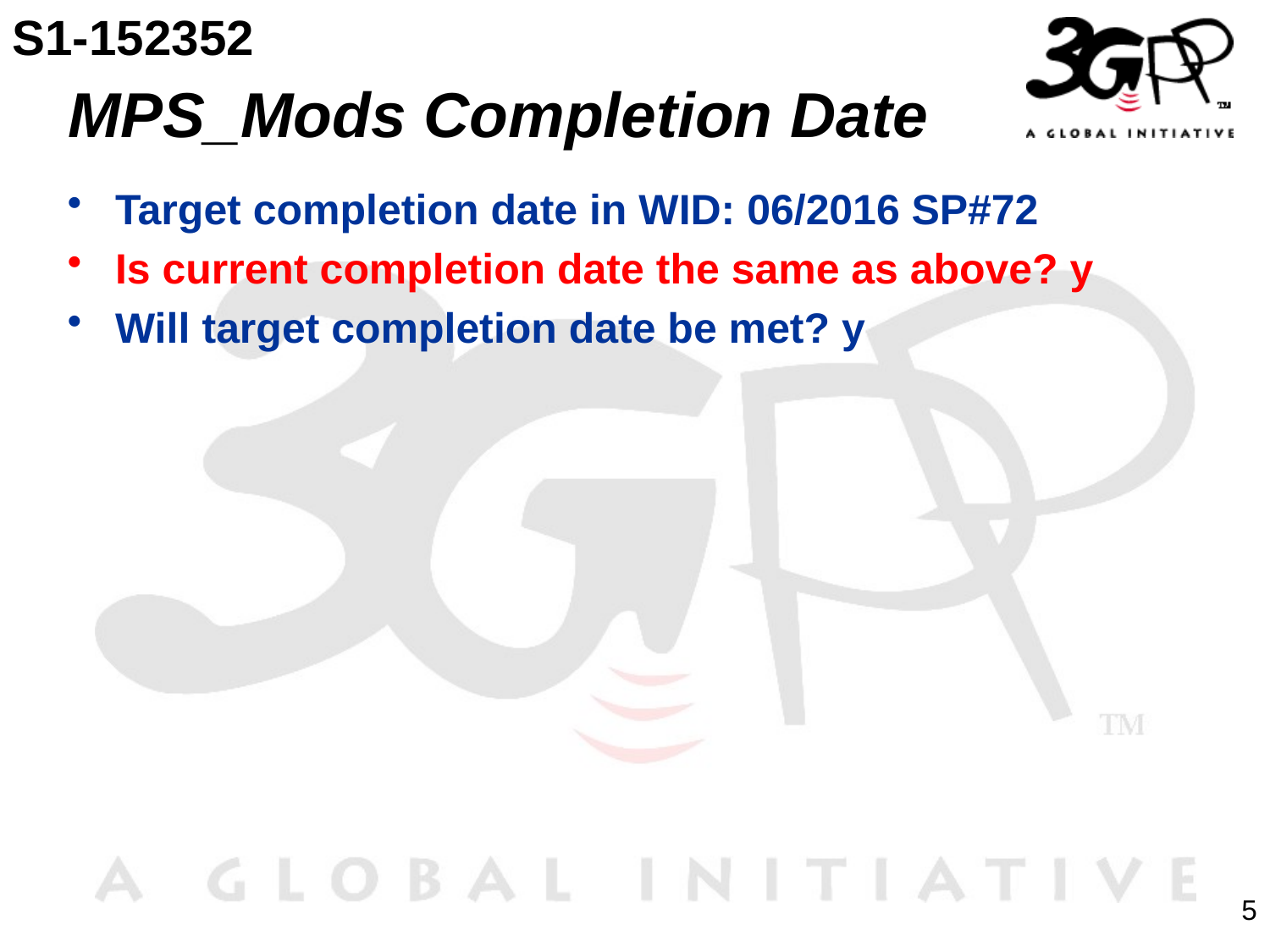

S1-152352
# MPS_Mods Completion Date
Target completion date in WID: 06/2016 SP#72
Is current completion date the same as above? y
Will target completion date be met? y

5